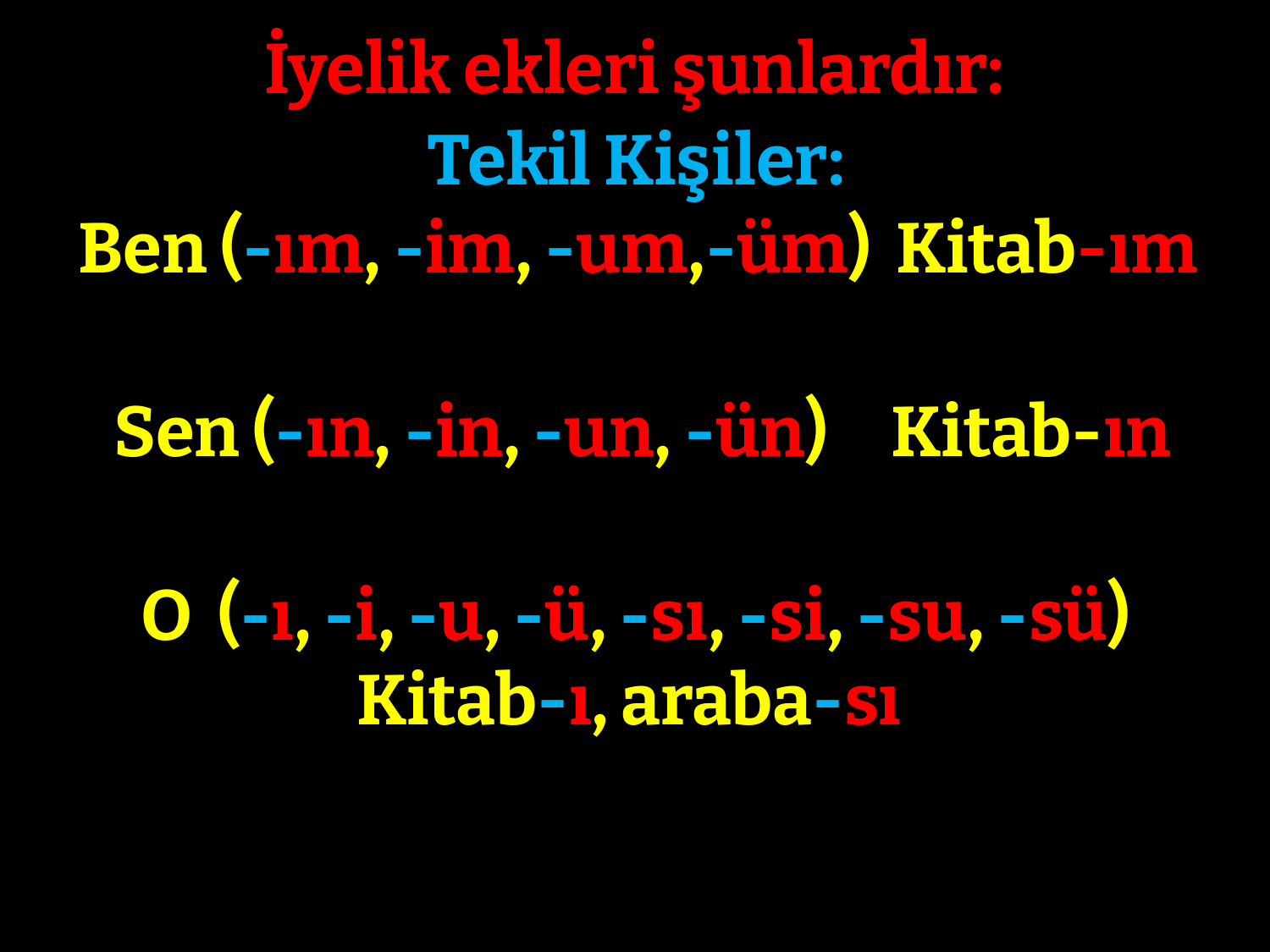

İyelik ekleri şunlardır:
Tekil Kişiler:
Ben (-ım, -im, -um,-üm)  Kitab-ım
#
Sen (-ın, -in, -un, -ün)     Kitab-ın
 O  (-ı, -i, -u, -ü, -sı, -si, -su, -sü) Kitab-ı, araba-sı